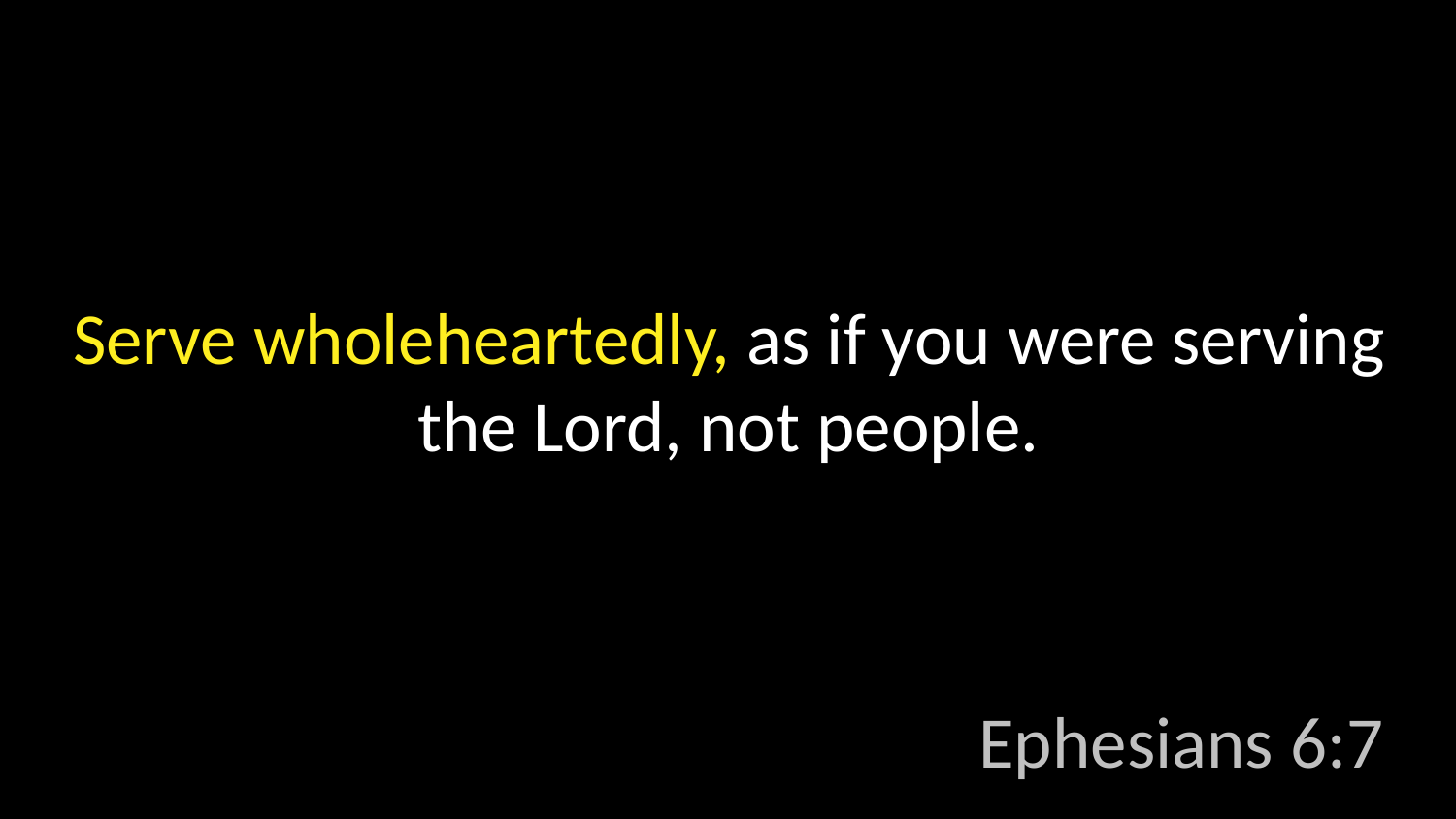

Serve wholeheartedly, as if you were serving the Lord, not people.
Ephesians 6:7